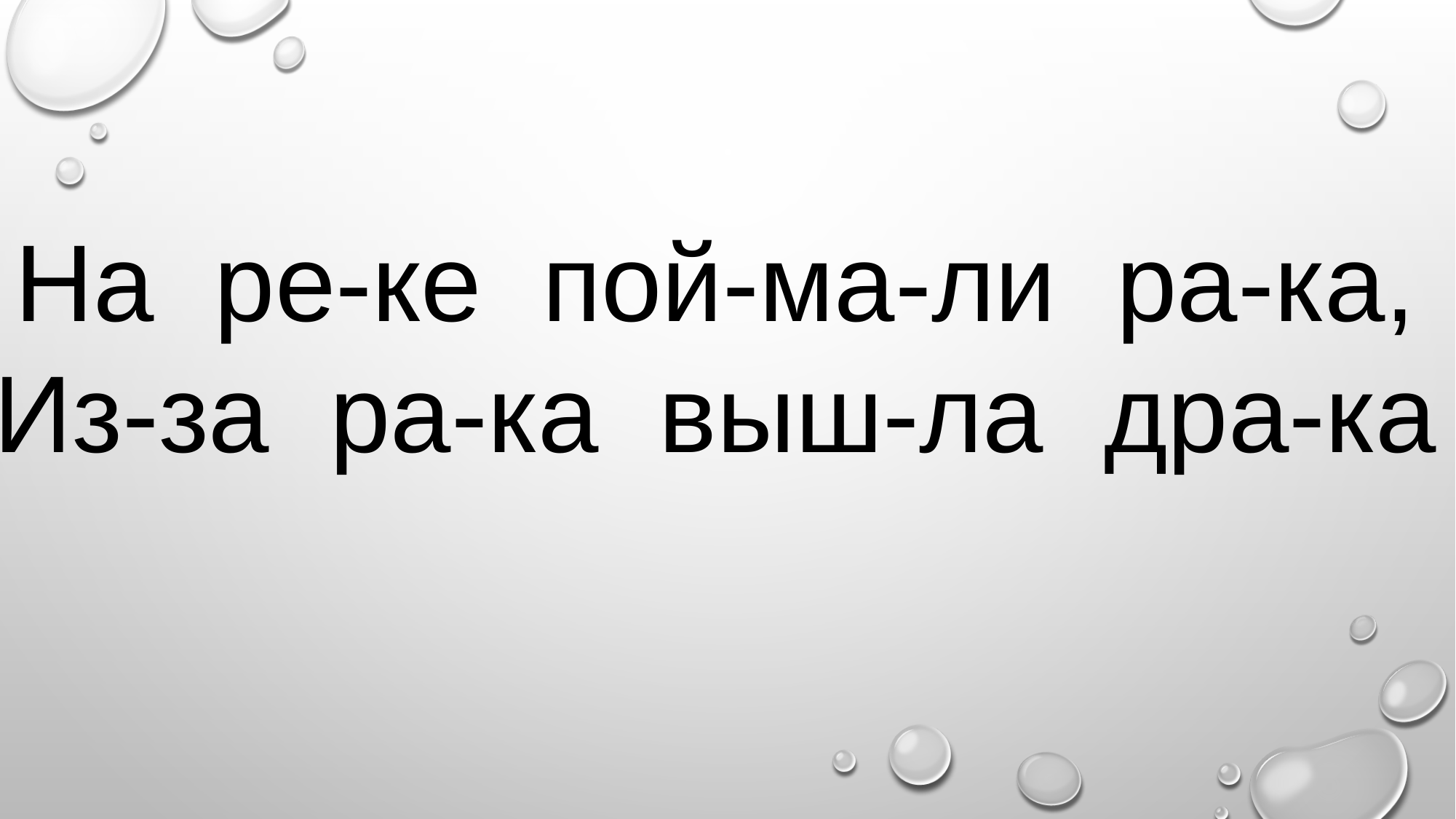

На  ре-ке  пой-ма-ли  ра-ка,
Из-за  ра-ка  выш-ла  дра-ка